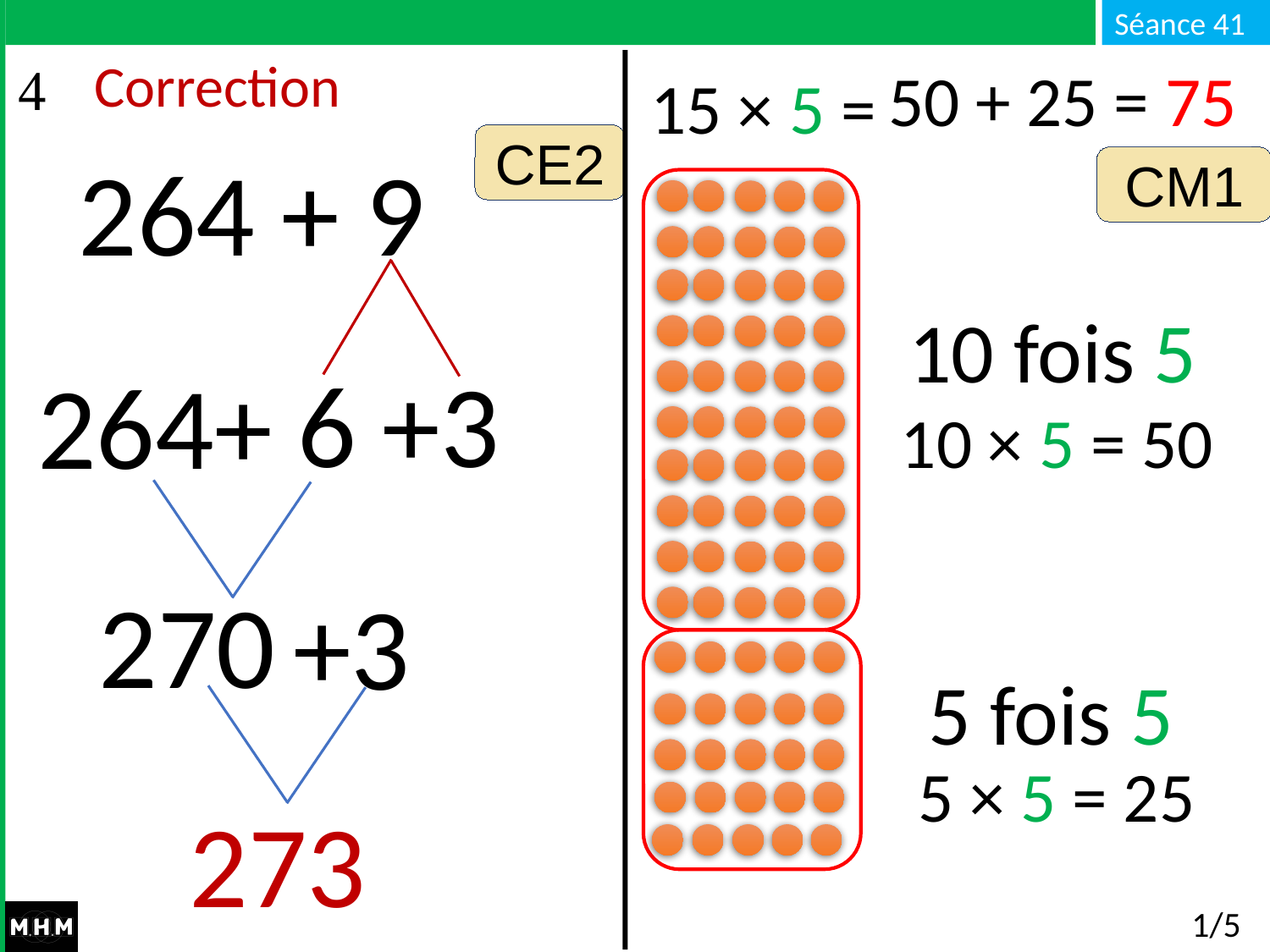

50 + 25 = 75

# Correction
15 × 5 = …
CE2
264 + 9
CM1

10 fois 5

6 +3
264+

10 × 5 = 50

270
+3

5 fois 5

5 × 5 = 25

273

1/5